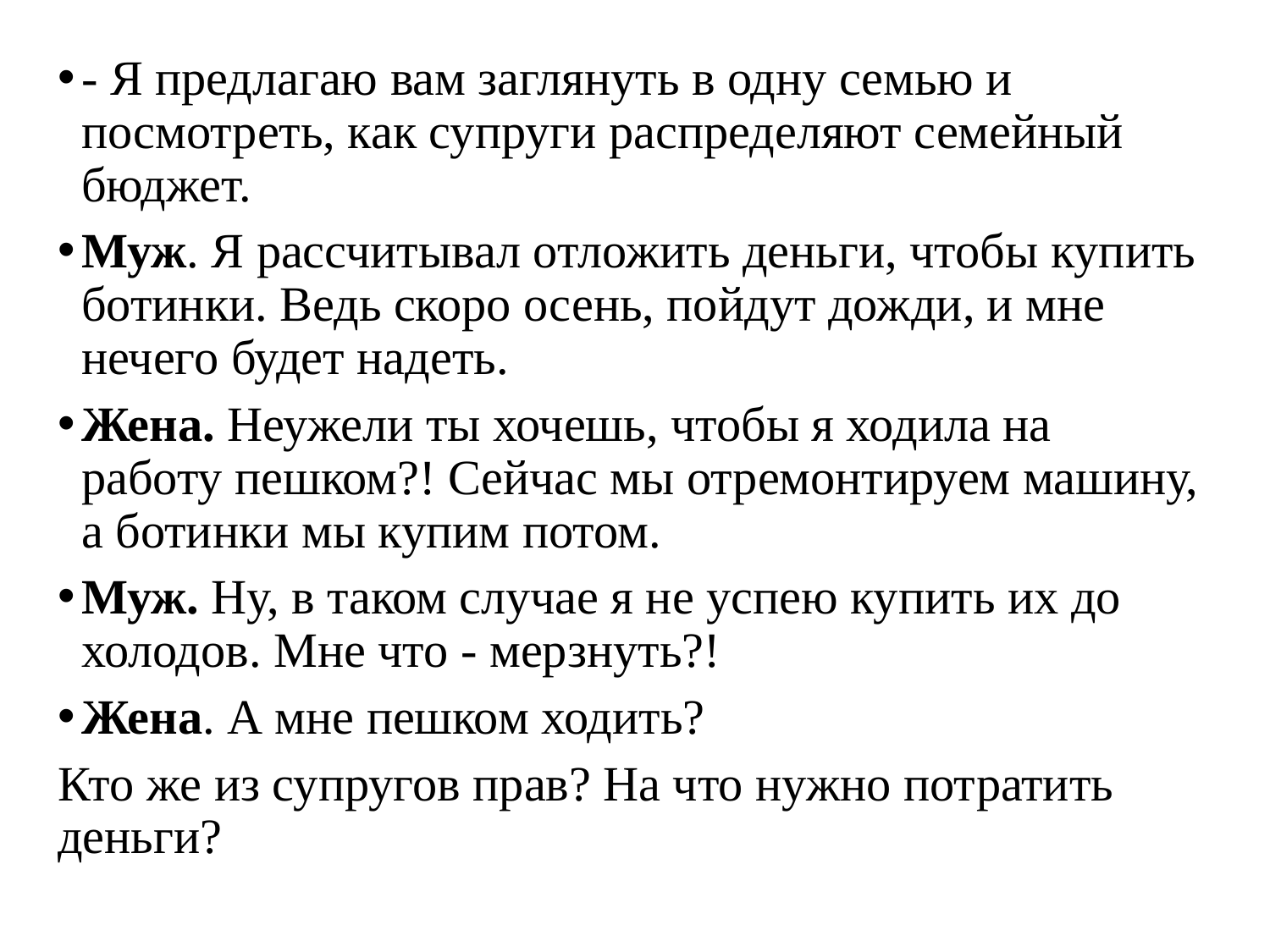

- Я предлагаю вам заглянуть в одну семью и посмотреть, как супруги распределяют семейный бюджет.
Муж. Я рассчитывал отложить деньги, чтобы купить ботинки. Ведь скоро осень, пойдут дожди, и мне нечего будет надеть.
Жена. Неужели ты хочешь, чтобы я ходила на работу пешком?! Сейчас мы отремонтируем машину, а ботинки мы купим потом.
Муж. Ну, в таком случае я не успею купить их до холодов. Мне что - мерзнуть?!
Жена. А мне пешком ходить?
Кто же из супругов прав? На что нужно потратить деньги?